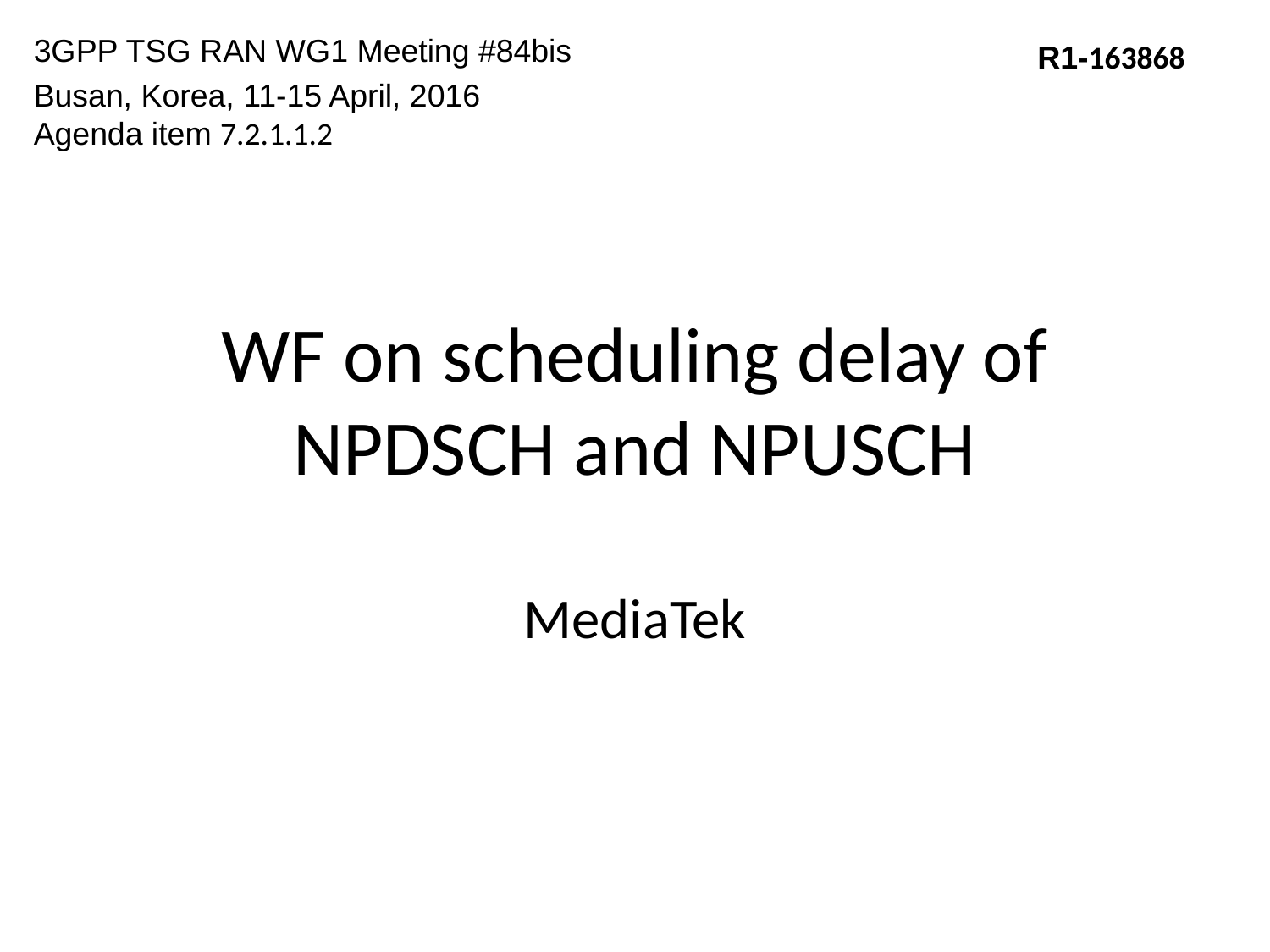

3GPP TSG RAN WG1 Meeting #84bis
Busan, Korea, 11-15 April, 2016
Agenda item 7.2.1.1.2
R1-163868
# WF on scheduling delay of NPDSCH and NPUSCH
MediaTek